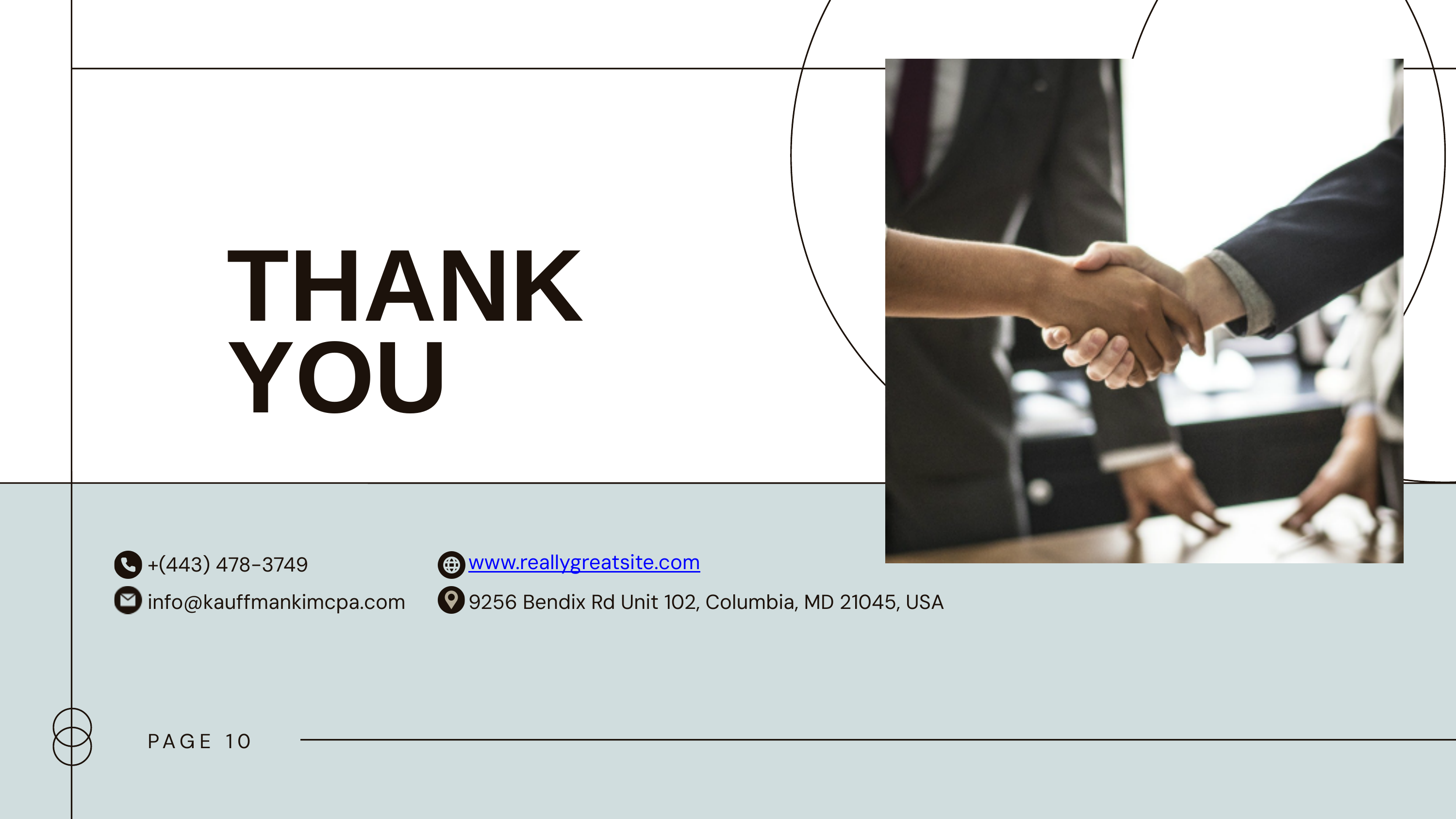

THANK YOU

+(443) 478-3749
www.reallygreatsite.com

info@kauffmankimcpa.com
9256 Bendix Rd Unit 102, Columbia, MD 21045, USA

PAGE 10